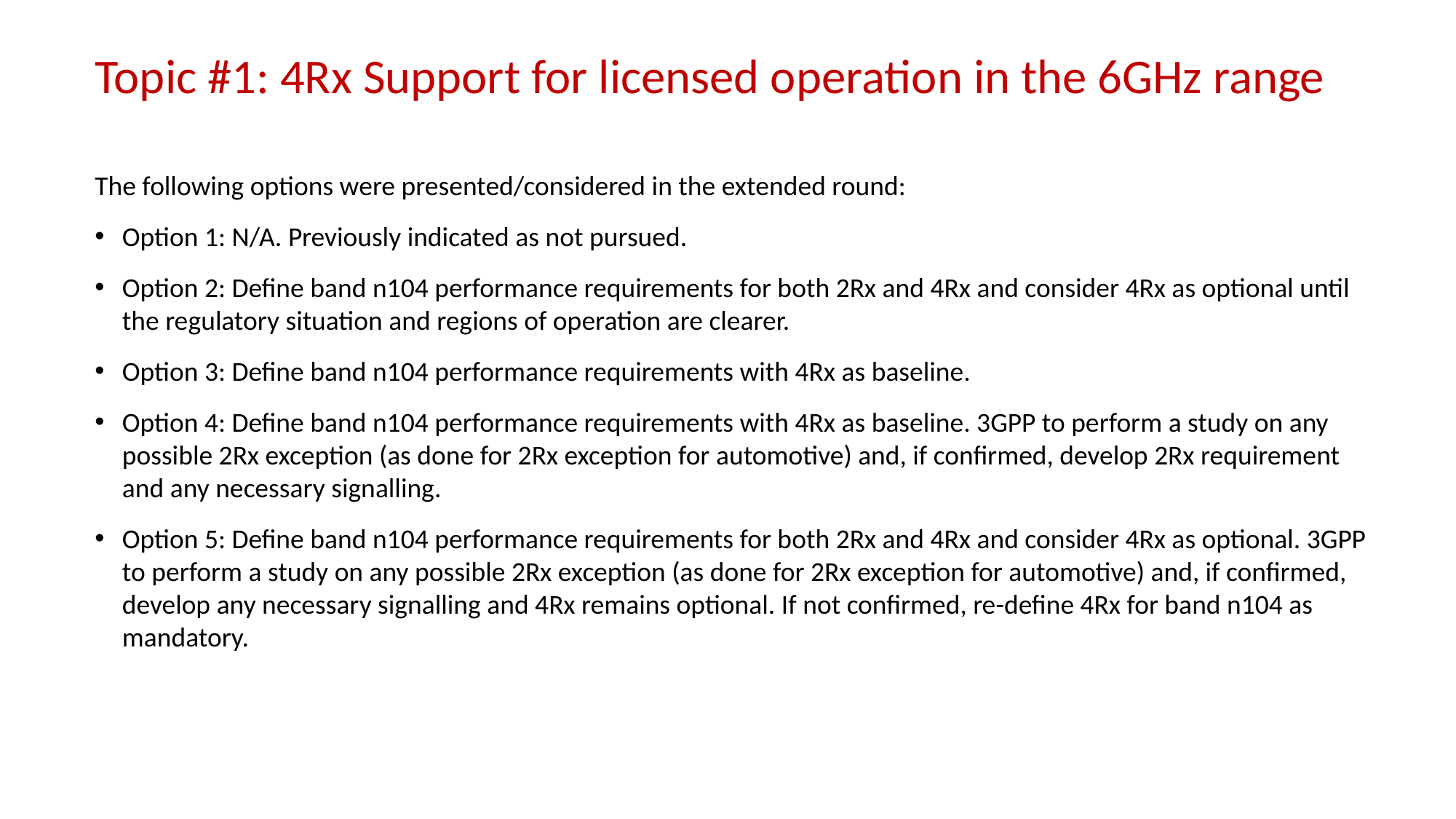

# Topic #1: 4Rx Support for licensed operation in the 6GHz range
The following options were presented/considered in the extended round:
Option 1: N/A. Previously indicated as not pursued.
Option 2: Define band n104 performance requirements for both 2Rx and 4Rx and consider 4Rx as optional until the regulatory situation and regions of operation are clearer.
Option 3: Define band n104 performance requirements with 4Rx as baseline.
Option 4: Define band n104 performance requirements with 4Rx as baseline. 3GPP to perform a study on any possible 2Rx exception (as done for 2Rx exception for automotive) and, if confirmed, develop 2Rx requirement and any necessary signalling.
Option 5: Define band n104 performance requirements for both 2Rx and 4Rx and consider 4Rx as optional. 3GPP to perform a study on any possible 2Rx exception (as done for 2Rx exception for automotive) and, if confirmed, develop any necessary signalling and 4Rx remains optional. If not confirmed, re-define 4Rx for band n104 as mandatory.